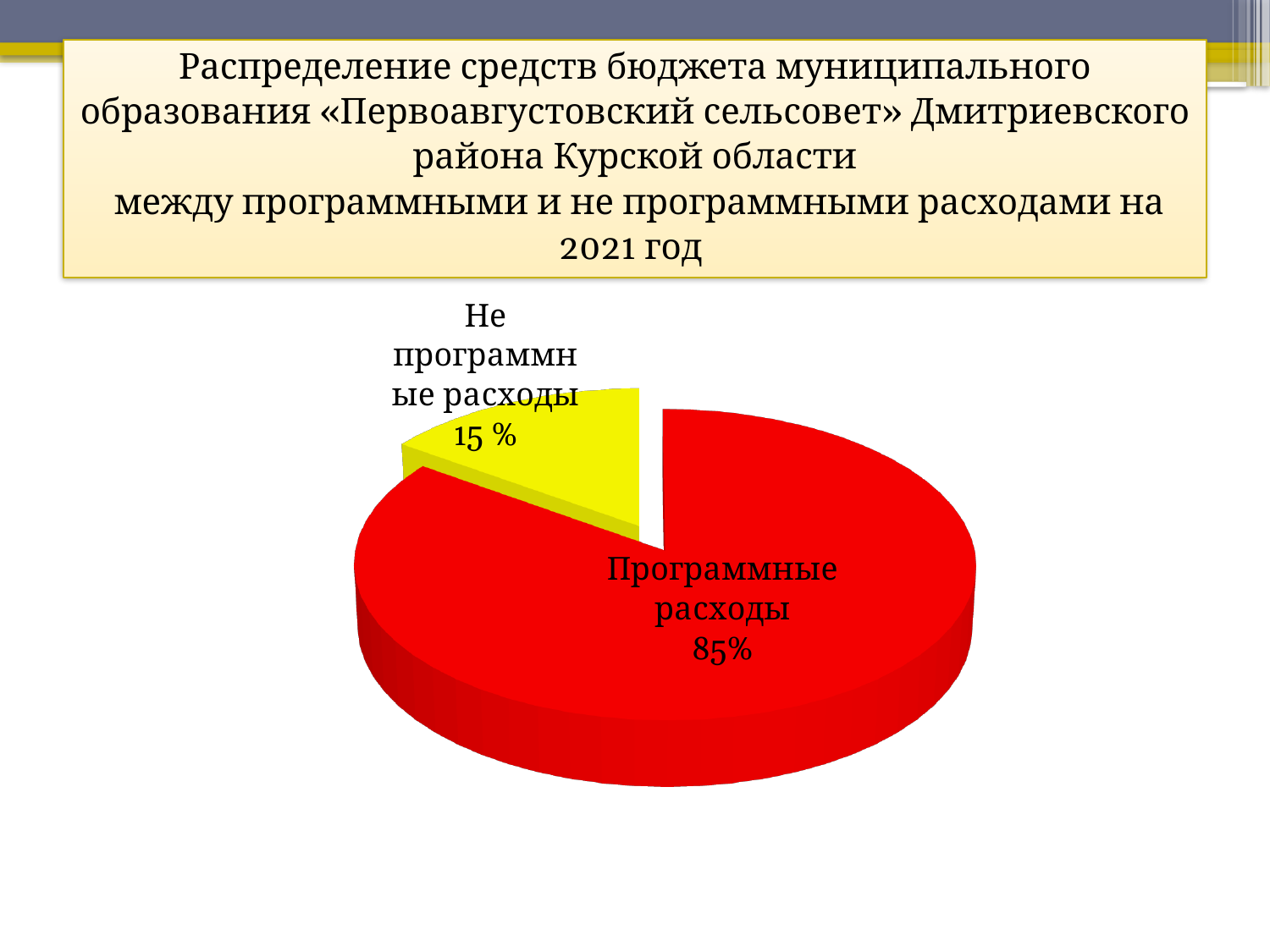

# Распределение средств бюджета муниципального образования «Первоавгустовский сельсовет» Дмитриевского района Курской области между программными и не программными расходами на 2021 год

[unsupported chart]